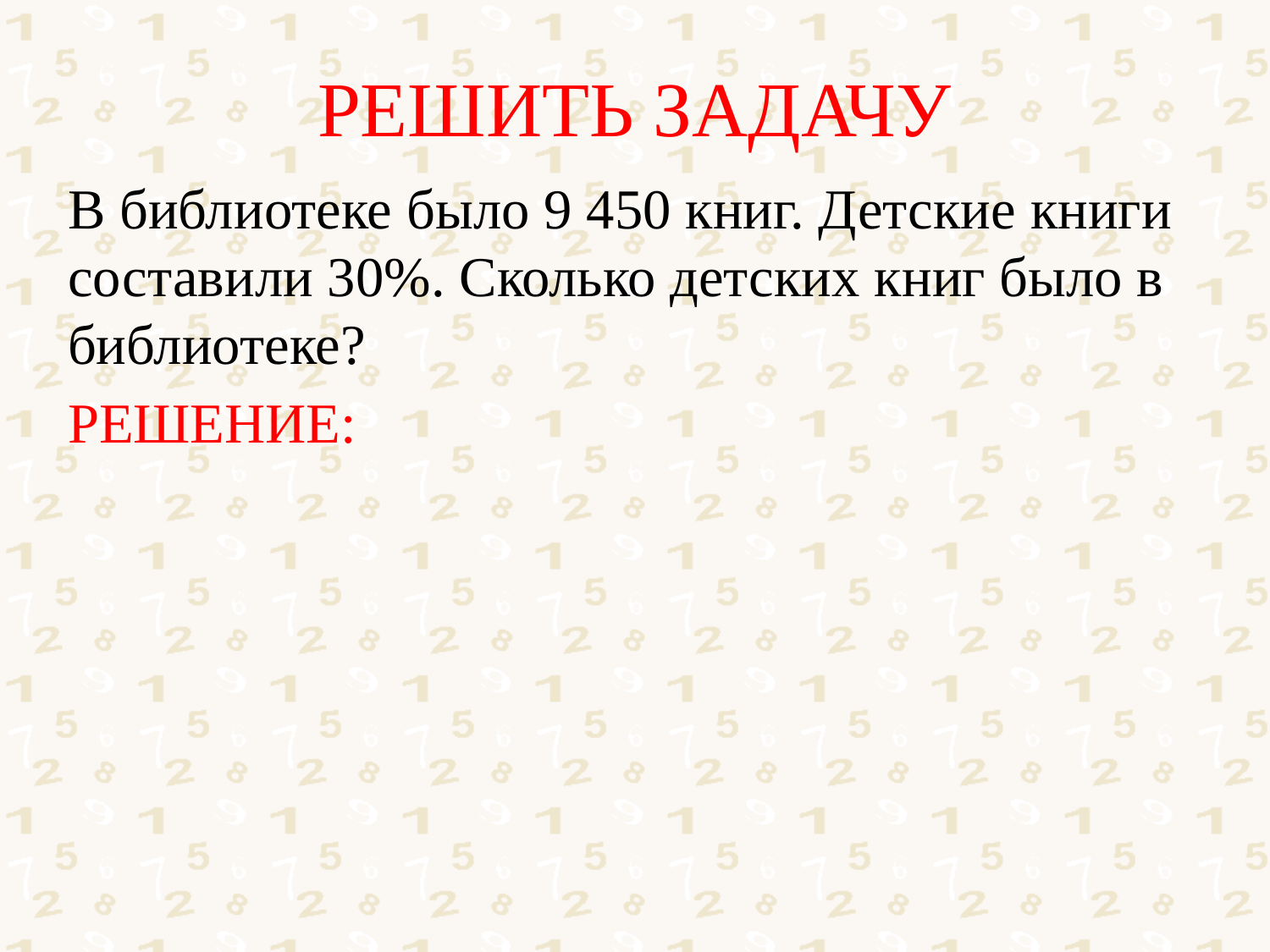

# РЕШИТЬ ЗАДАЧУ
В библиотеке было 9 450 книг. Детские книги составили 30%. Сколько детских книг было в библиотеке?
РЕШЕНИЕ: